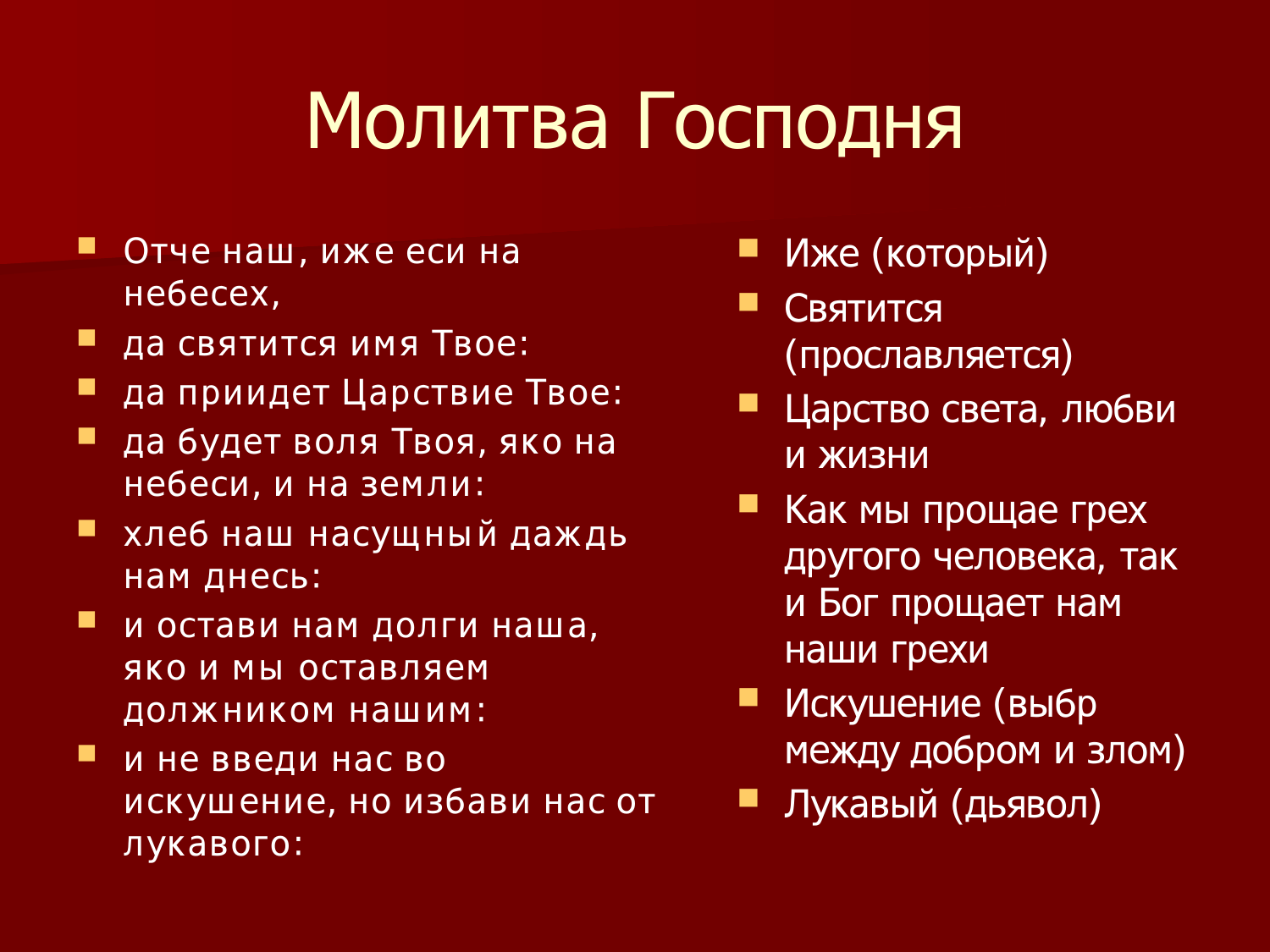

# Молитва Господня
Отче наш, иже еси на небесех,
да святится имя Твое:
да приидет Царствие Твое:
да будет воля Твоя, яко на небеси, и на земли:
хлеб наш насущный даждь нам днесь:
и остави нам долги наша, яко и мы оставляем должником нашим:
и не введи нас во искушение, но избави нас от лукавого:
Иже (который)
Святится (прославляется)
Царство света, любви и жизни
Как мы прощае грех другого человека, так и Бог прощает нам наши грехи
Искушение (выбр между добром и злом)
Лукавый (дьявол)